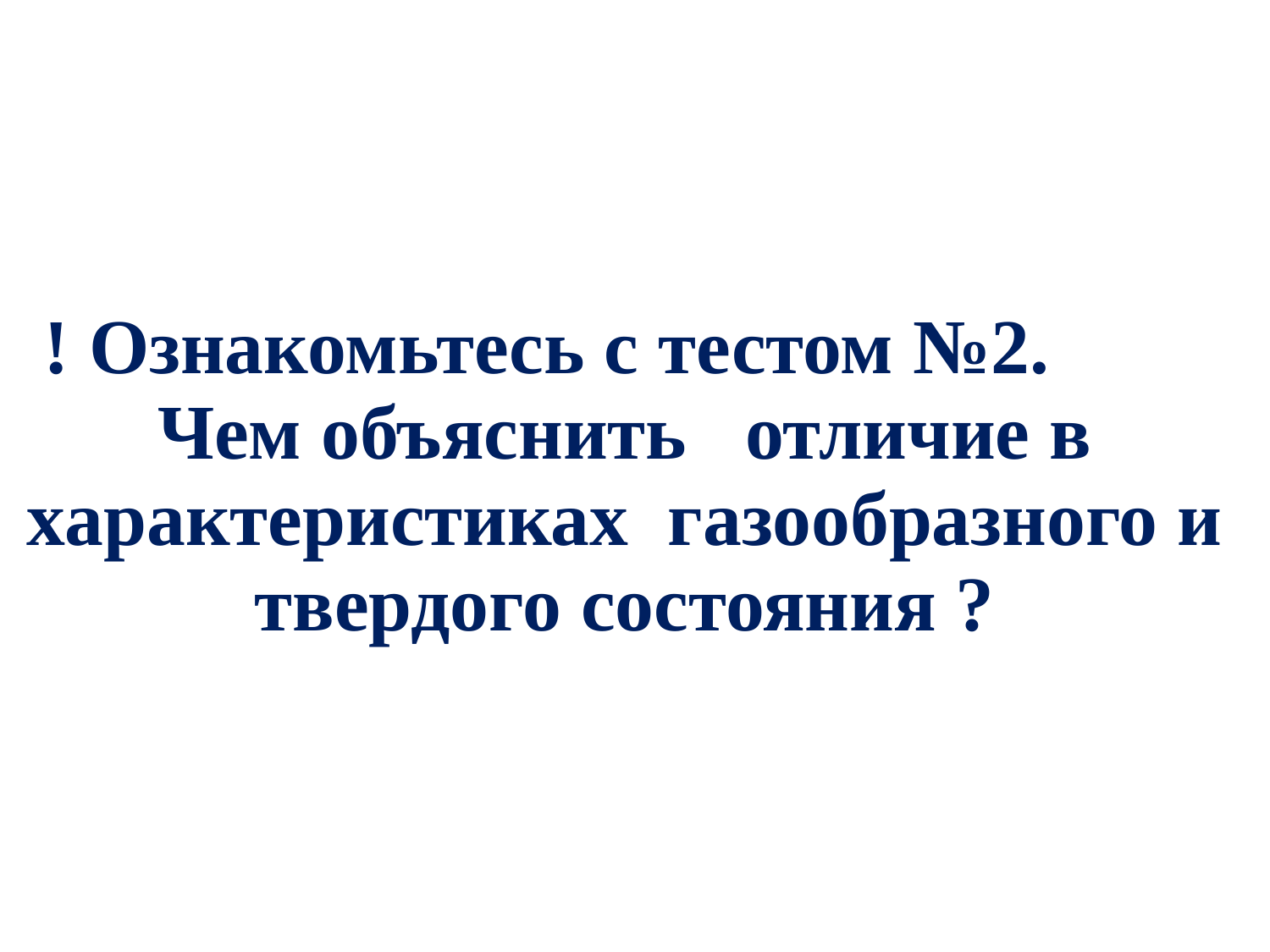

# ! Ознакомьтесь с тестом №2. Чем объяснить   отличие в характеристиках  газообразного и твердого состояния ?